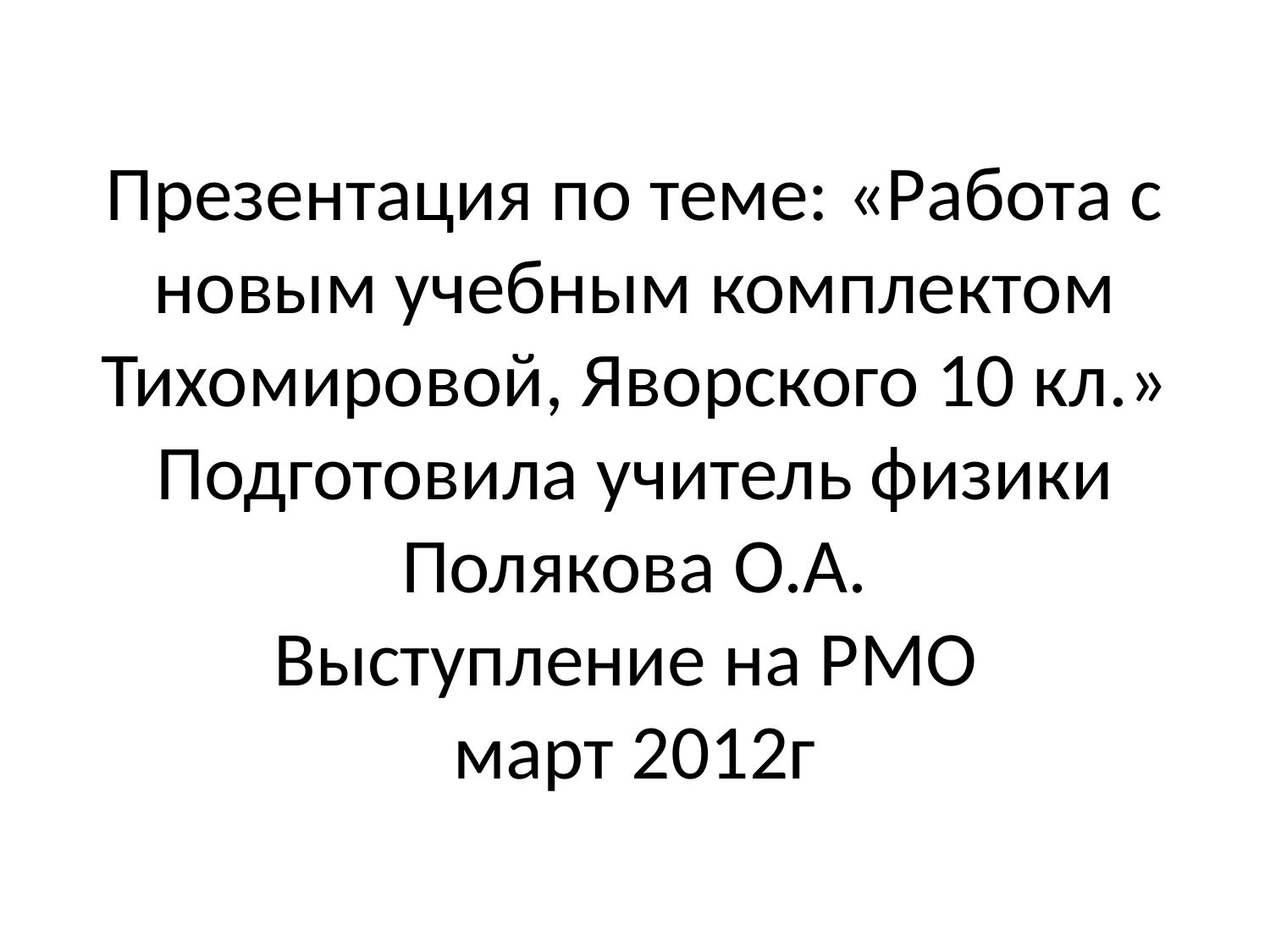

# Презентация по теме: «Работа с новым учебным комплектом Тихомировой, Яворского 10 кл.» Подготовила учитель физики Полякова О.А. Выступление на РМО март 2012г